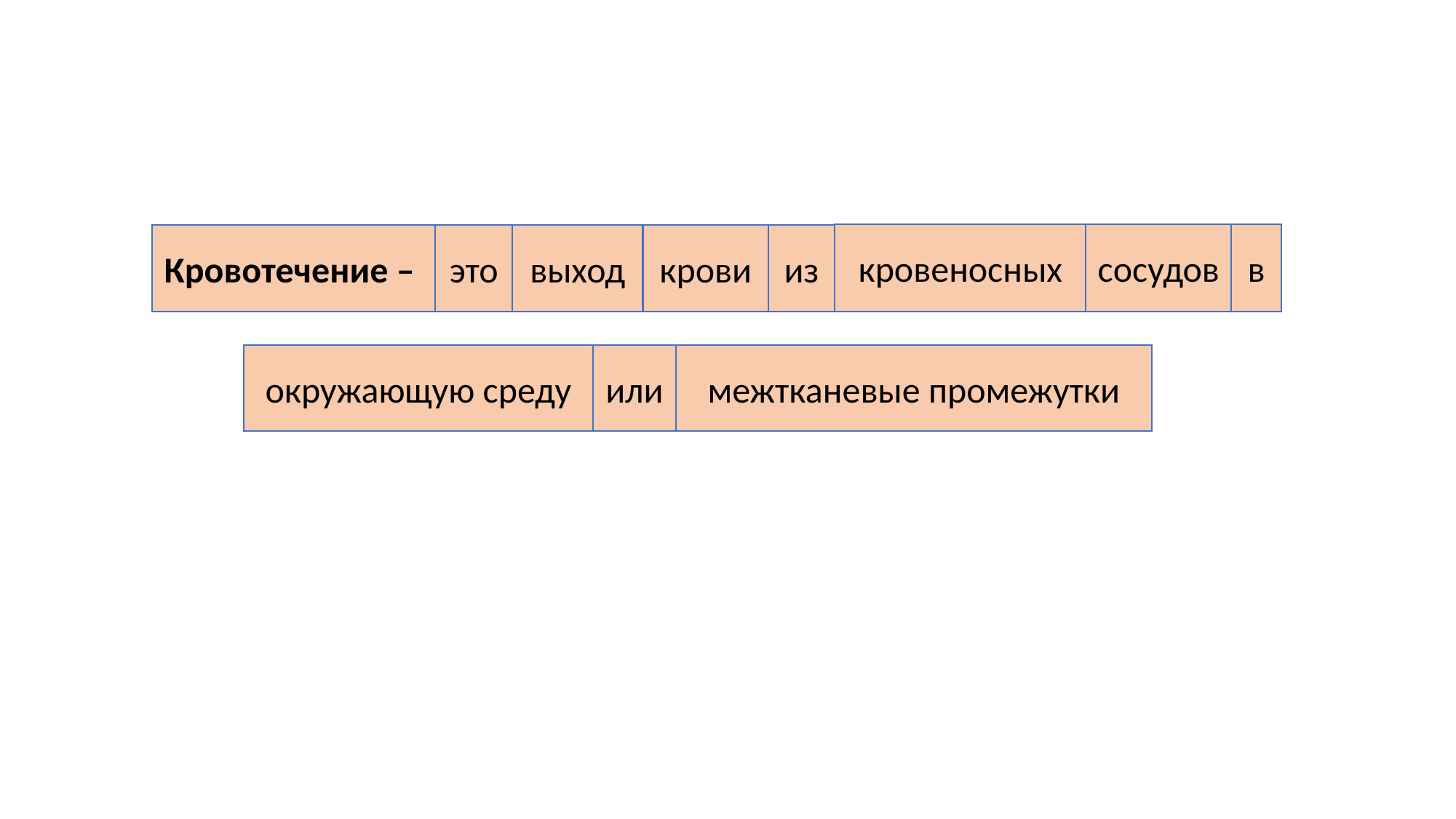

в
сосудов
кровеносных
из
Кровотечение –
это
выход
крови
или
межтканевые промежутки
окружающую среду